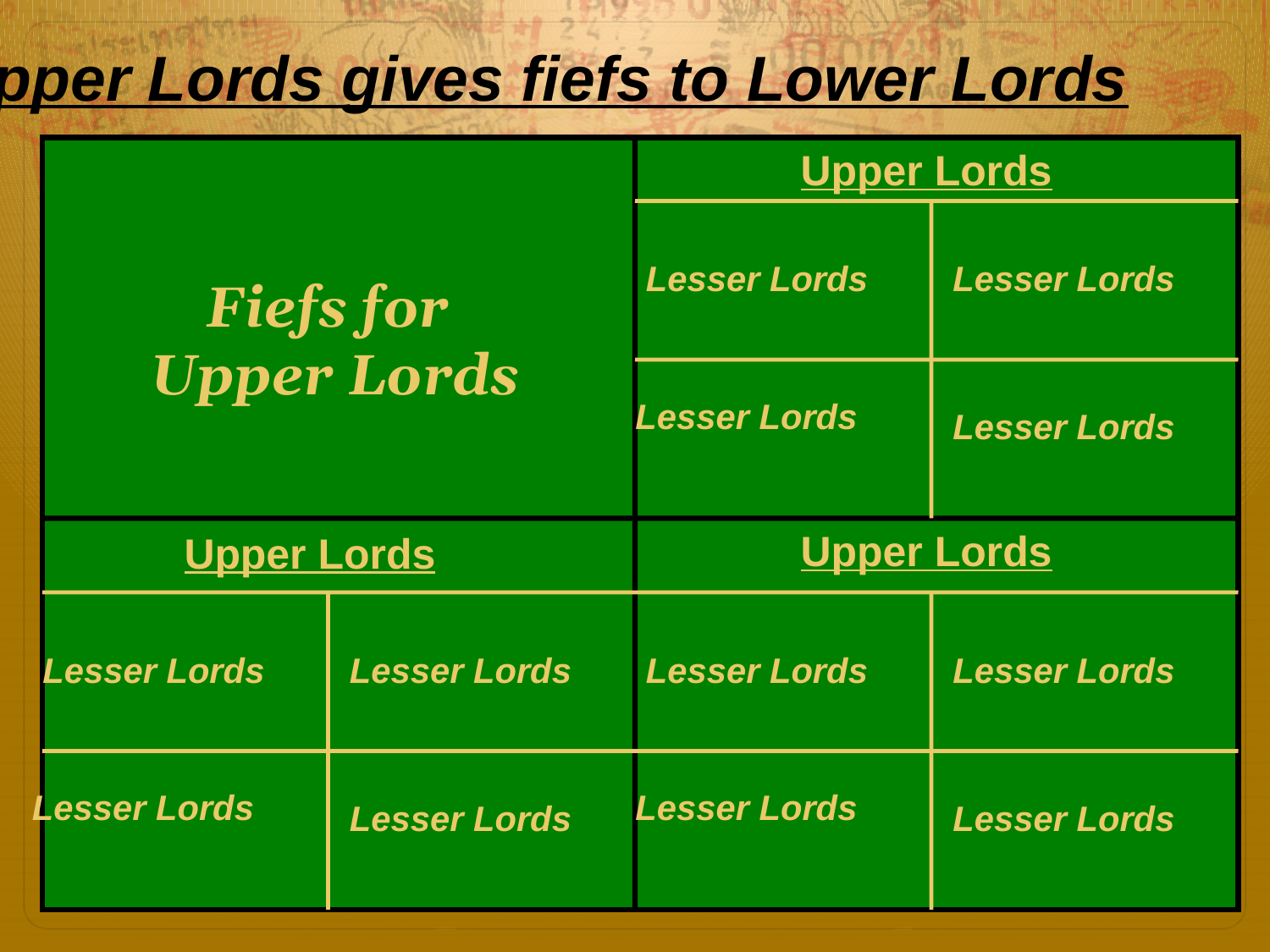

Upper Lords gives fiefs to Lower Lords

Upper Lords

Lesser Lords
Lesser Lords
Fiefs for
Upper Lords

Lesser Lords
Lesser Lords

Upper Lords
Upper Lords

Lesser Lords
Lesser Lords
Lesser Lords
Lesser Lords

Lesser Lords
Lesser Lords
Lesser Lords
Lesser Lords